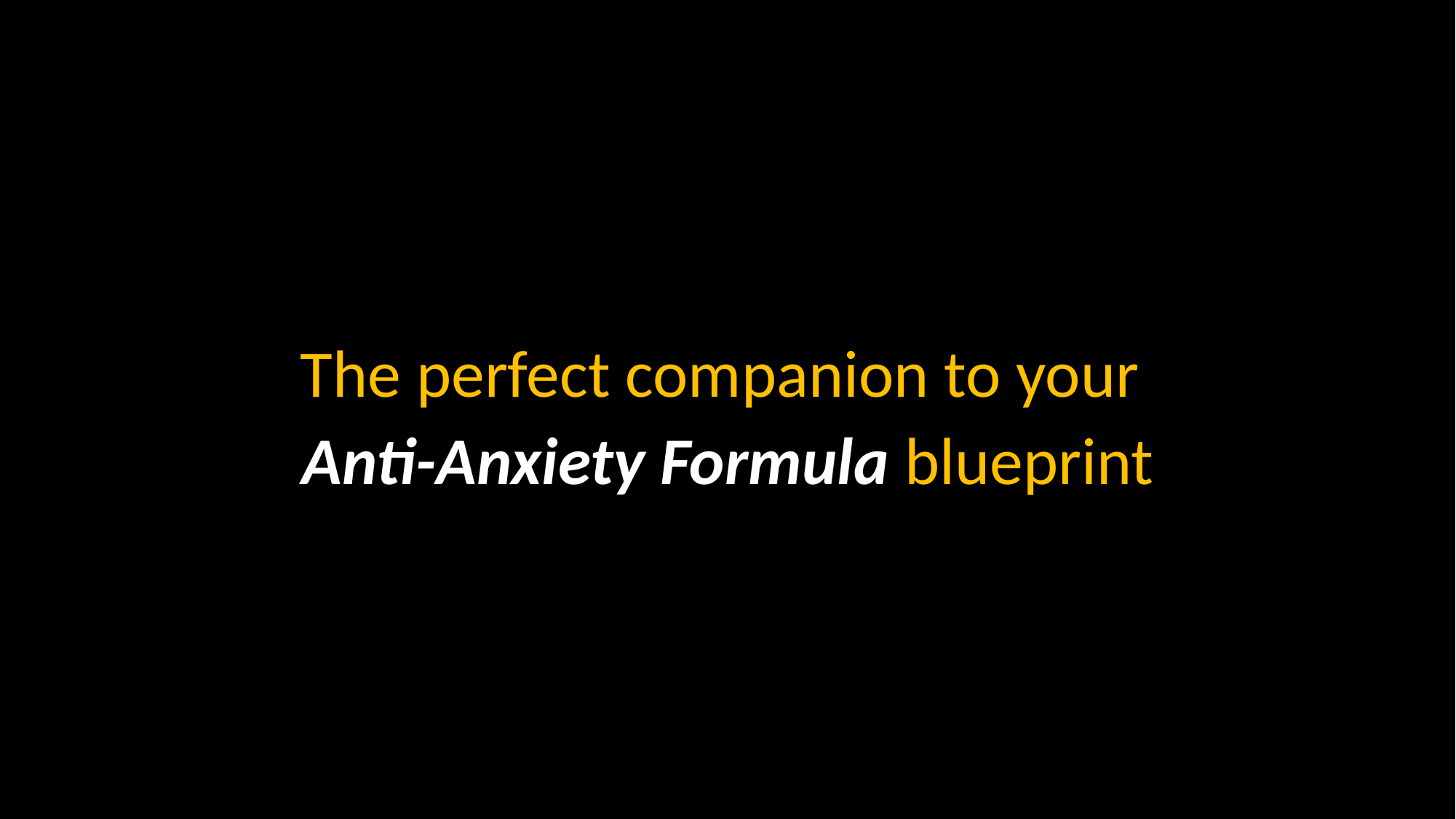

The perfect companion to your
Anti-Anxiety Formula blueprint